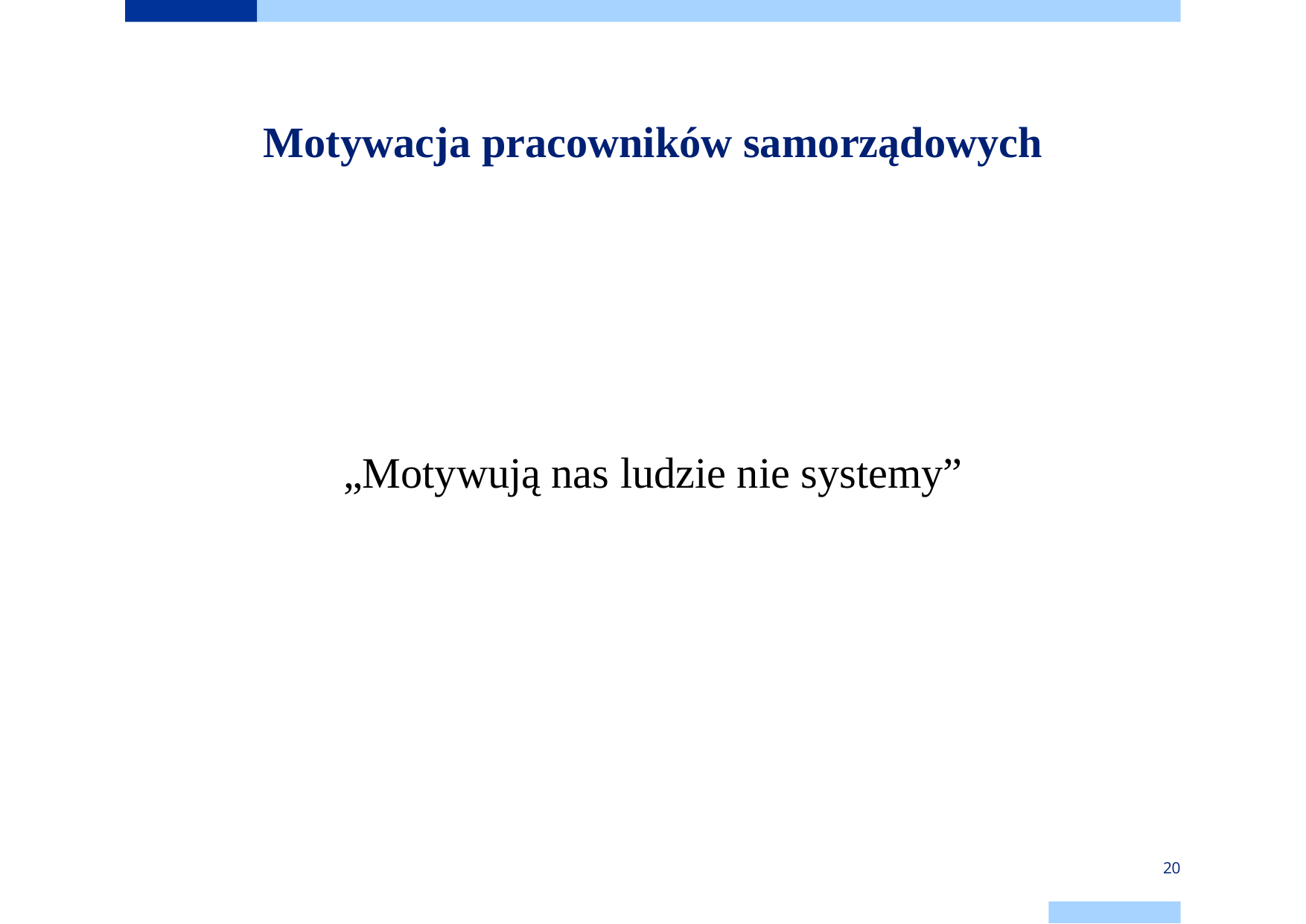

# Motywacja pracowników samorządowych

„Motywują nas ludzie nie systemy”
20